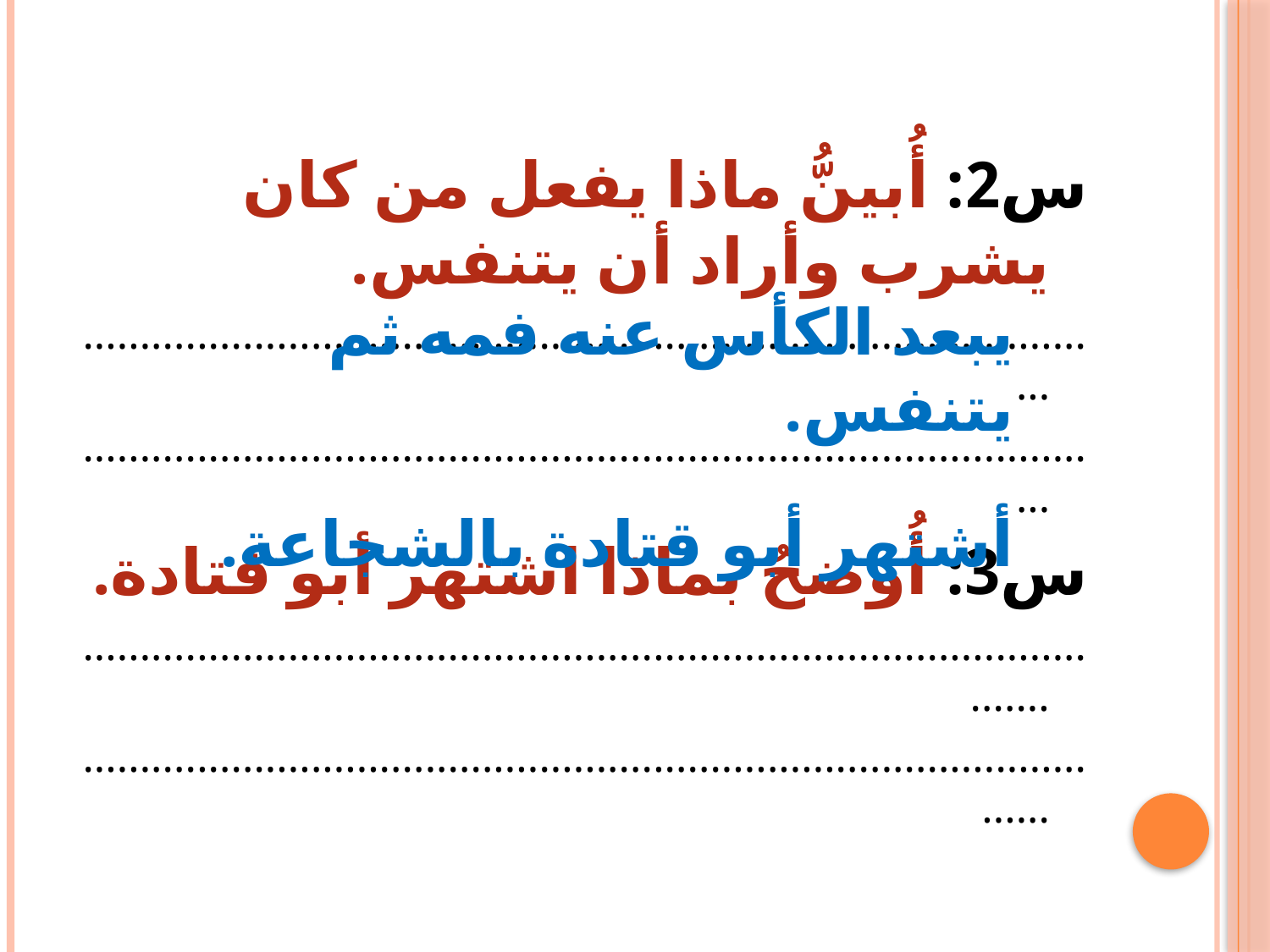

س2: أُبينُّ ماذا يفعل من كان يشرب وأراد أن يتنفس.
...........................................................................................
...........................................................................................
س3: أُوضحُ بماذا اشتهر أبو قتادة.
...............................................................................................
..............................................................................................
يبعد الكأس عنه فمه ثم يتنفس.
أشتهر أبو قتادة بالشجاعة.